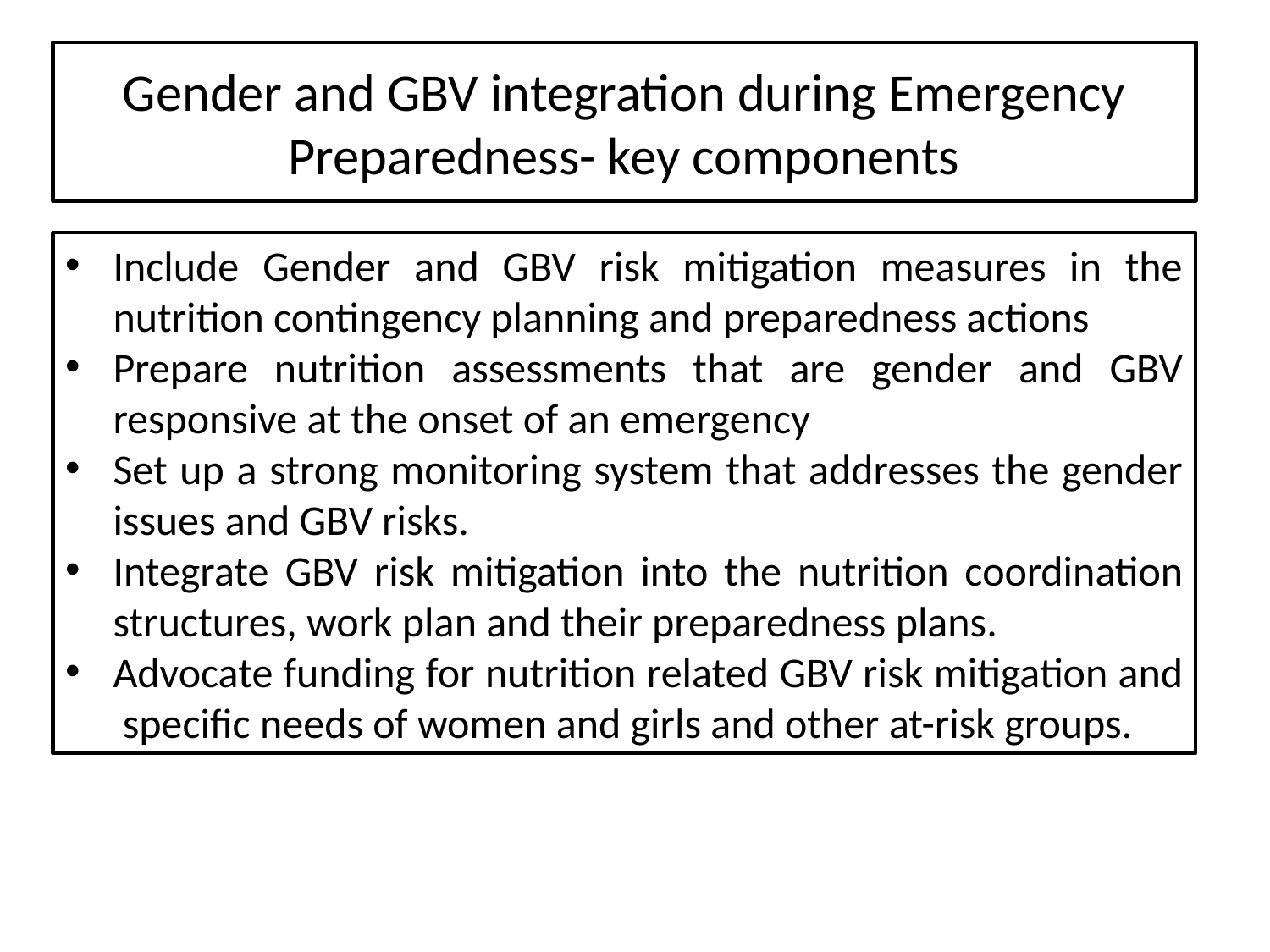

# Gender and GBV integration during Emergency Preparedness- key components
Include Gender and GBV risk mitigation measures in the nutrition contingency planning and preparedness actions
Prepare nutrition assessments that are gender and GBV responsive at the onset of an emergency
Set up a strong monitoring system that addresses the gender issues and GBV risks.
Integrate GBV risk mitigation into the nutrition coordination structures, work plan and their preparedness plans.
Advocate funding for nutrition related GBV risk mitigation and  specific needs of women and girls and other at-risk groups.